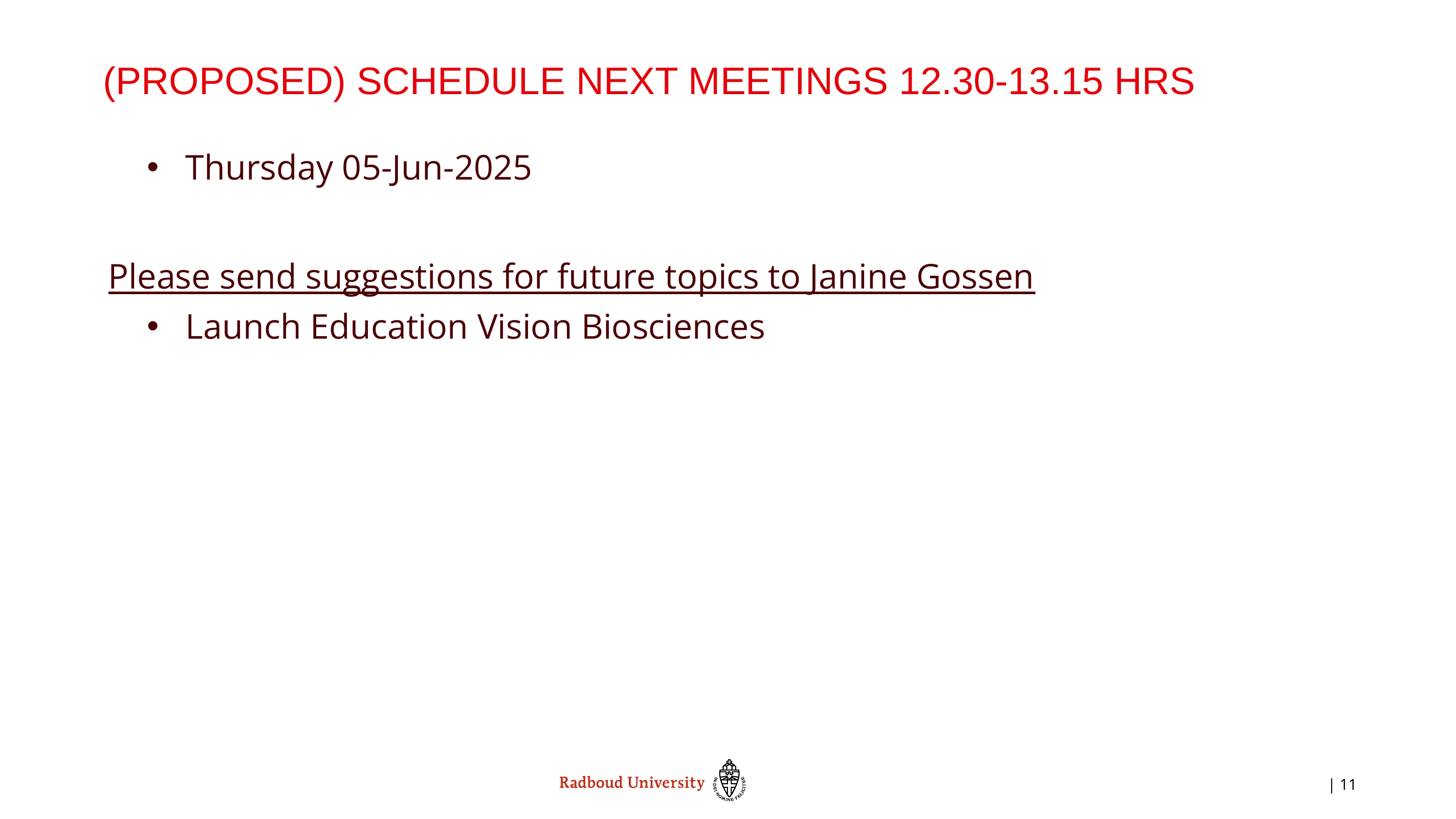

# (Proposed) schedule next meetings 12.30-13.15 hrs
Thursday 05-Jun-2025

Please send suggestions for future topics to Janine Gossen
Launch Education Vision Biosciences

| 11